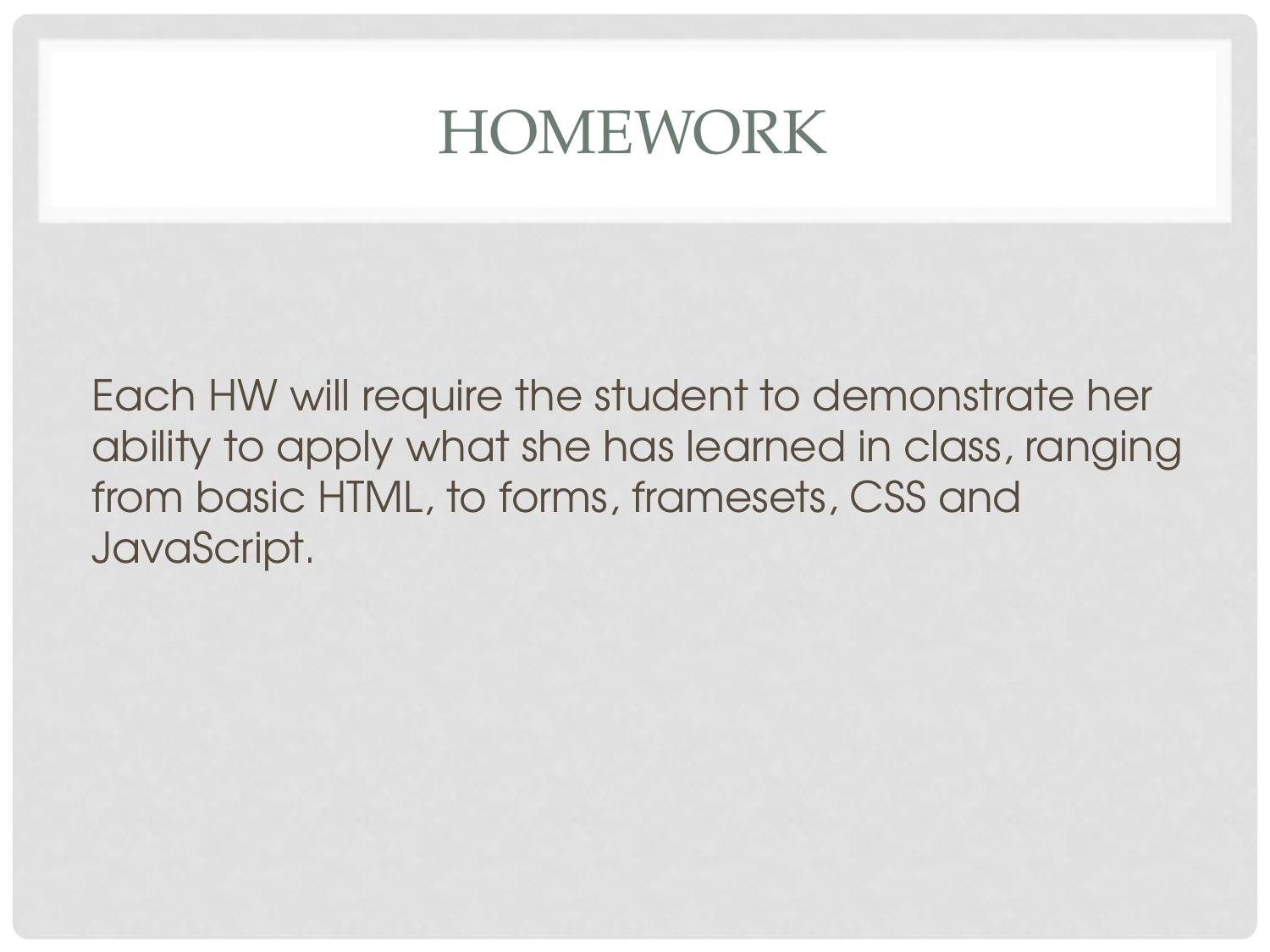

# Homework

Each HW will require the student to demonstrate her ability to apply what she has learned in class, ranging from basic HTML, to forms, framesets, CSS and JavaScript.